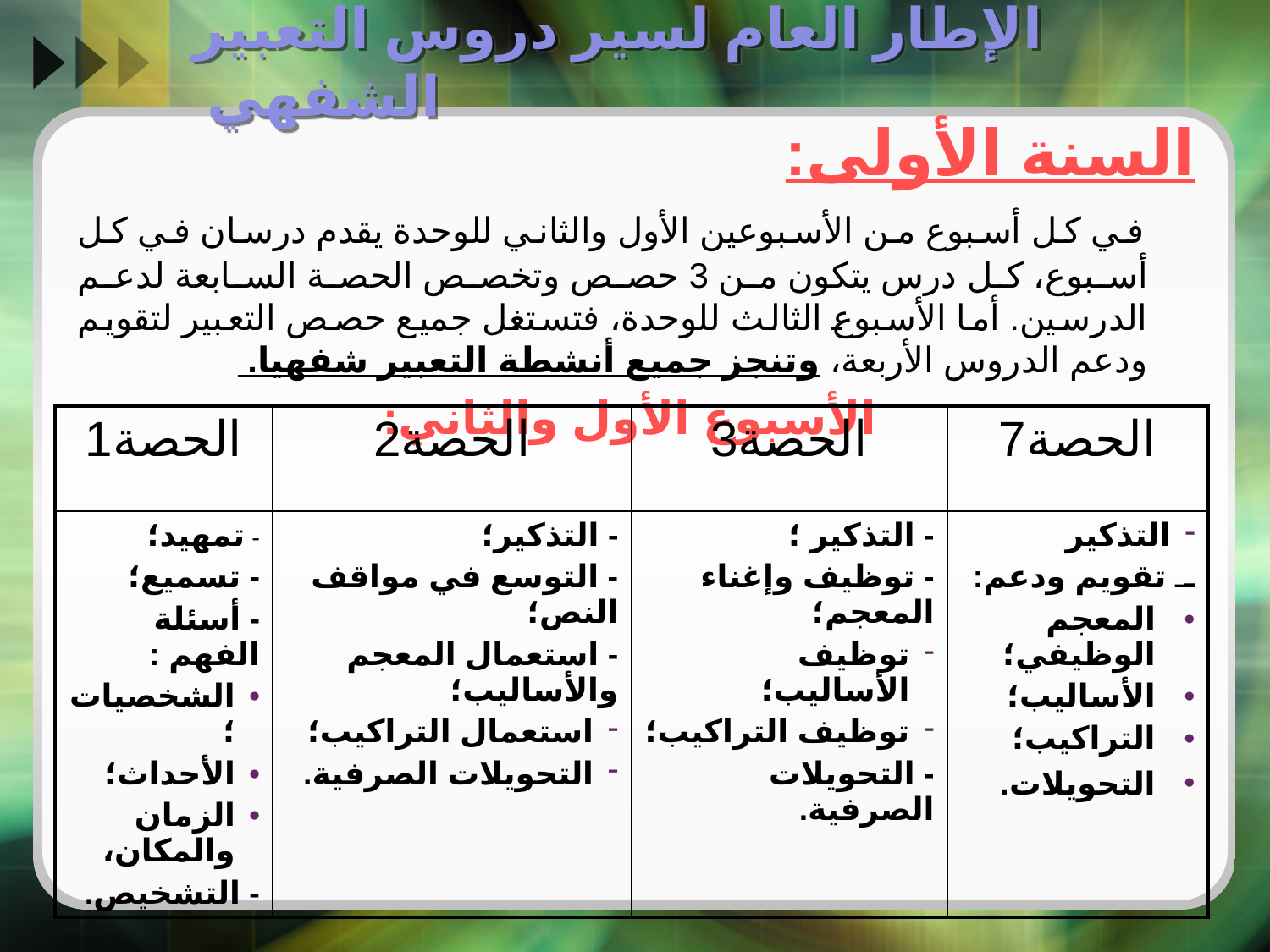

# الإطار العام لسير دروس التعبير الشفهي
السنة الأولى:
    في كل أسبوع من الأسبوعين الأول والثاني للوحدة يقدم درسان في كل أسبوع، كل درس يتكون من 3 حصص وتخصص الحصة السابعة لدعم الدرسين. أما الأسبوع الثالث للوحدة، فتستغل جميع حصص التعبير لتقويم ودعم الدروس الأربعة، وتنجز جميع أنشطة التعبير شفهيا.
 الأسبوع الأول والثاني:

| الحصة1 | الحصة2 | الحصة3 | الحصة7 |
| --- | --- | --- | --- |
| - تمهيد؛ - تسميع؛ - أسئلة الفهم : الشخصيات؛ الأحداث؛ الزمان والمكان، - التشخيص. | - التذكير؛ - التوسع في مواقف النص؛ - استعمال المعجم والأساليب؛ استعمال التراكيب؛ التحويلات الصرفية. | - التذكير ؛ - توظيف وإغناء المعجم؛ توظيف الأساليب؛ توظيف التراكيب؛ - التحويلات الصرفية. | التذكير ــ تقويم ودعم: المعجم الوظيفي؛ الأساليب؛ التراكيب؛ التحويلات. |